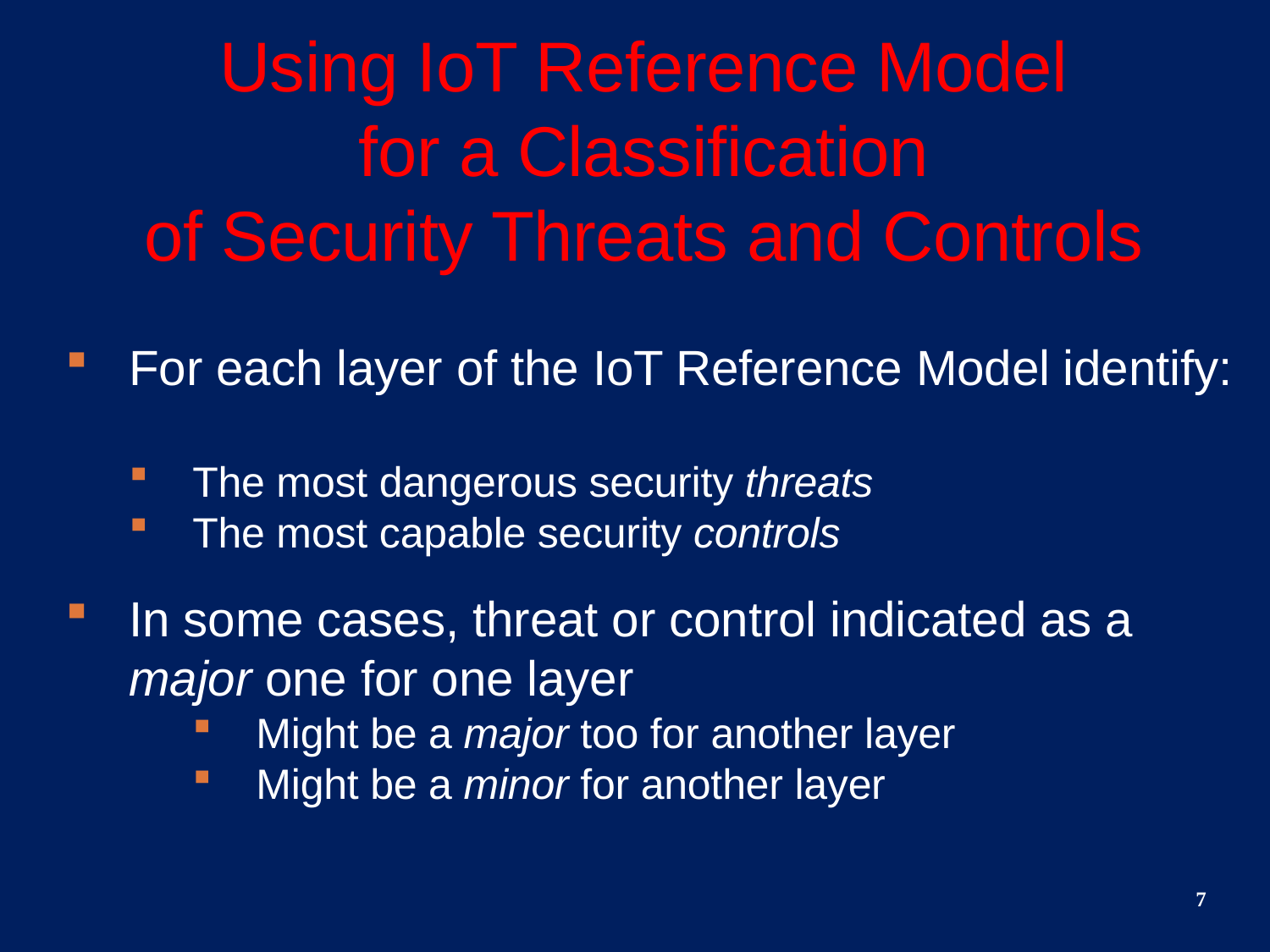

# Using IoT Reference Model for a Classification of Security Threats and Controls
For each layer of the IoT Reference Model identify:
The most dangerous security threats
The most capable security controls
In some cases, threat or control indicated as a major one for one layer
Might be a major too for another layer
Might be a minor for another layer

7